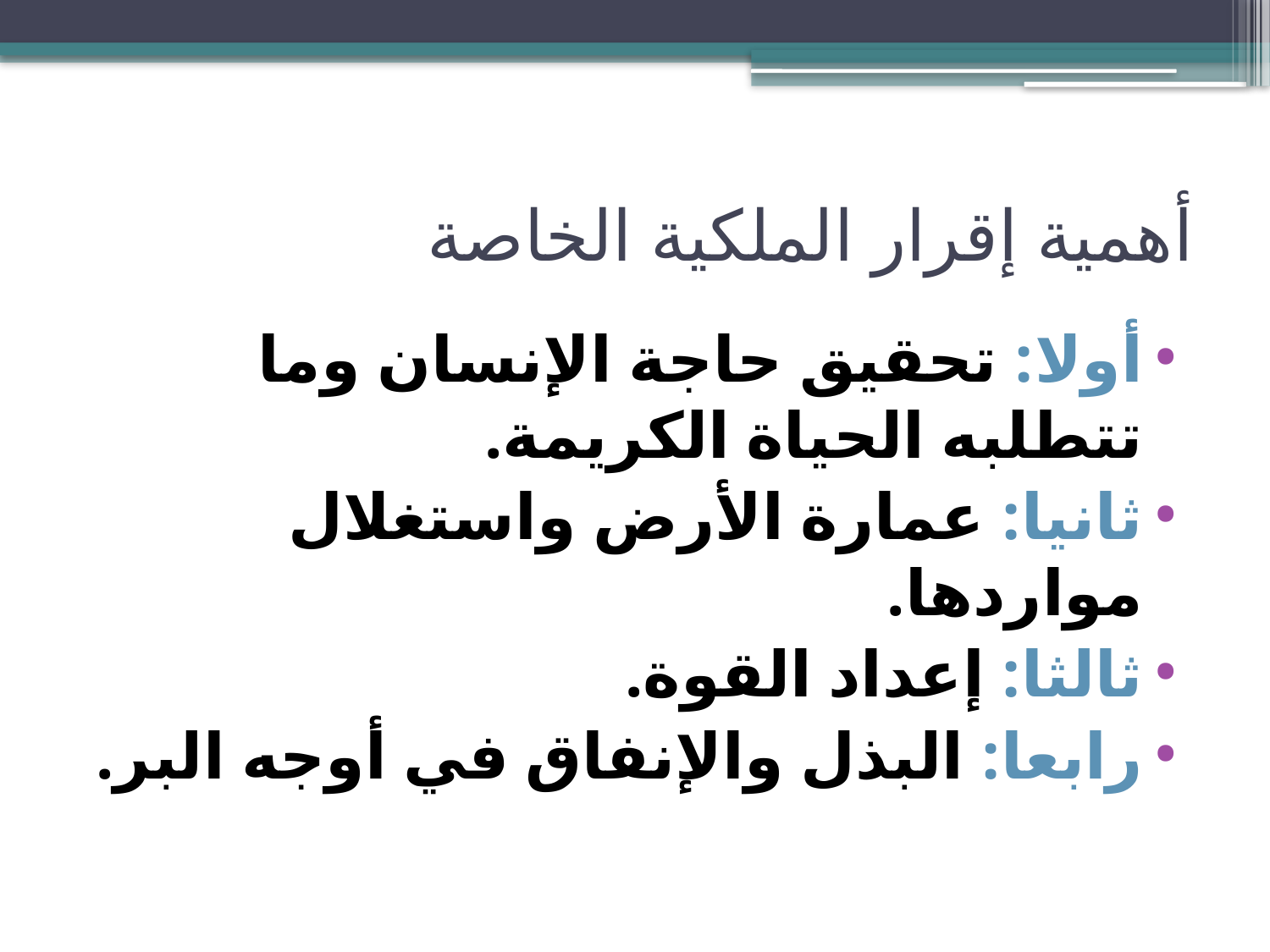

# أهمية إقرار الملكية الخاصة
أولا: تحقيق حاجة الإنسان وما تتطلبه الحياة الكريمة.
ثانيا: عمارة الأرض واستغلال مواردها.
ثالثا: إعداد القوة.
رابعا: البذل والإنفاق في أوجه البر.